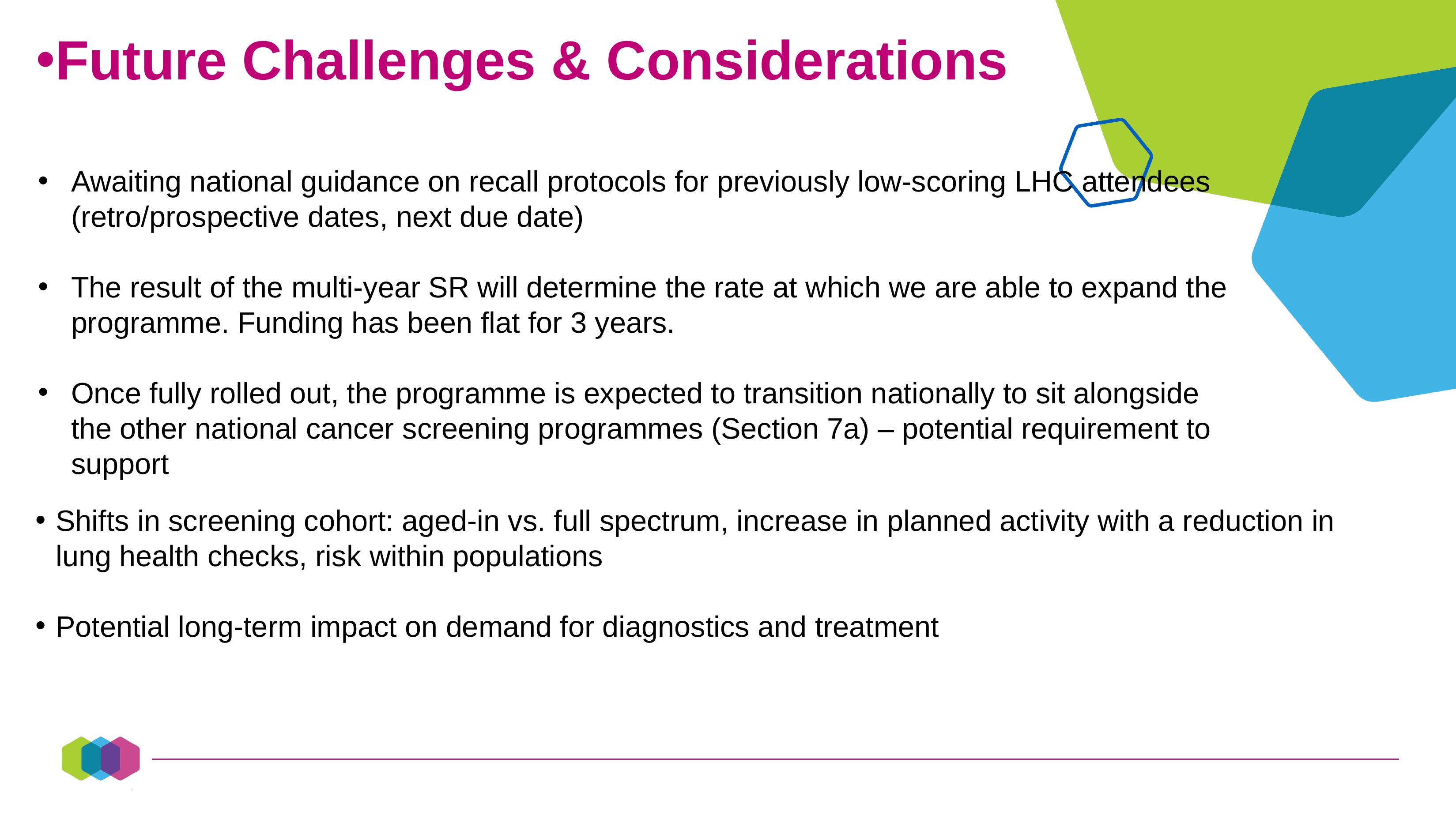

Future Challenges & Considerations
Awaiting national guidance on recall protocols for previously low-scoring LHC attendees (retro/prospective dates, next due date)

The result of the multi-year SR will determine the rate at which we are able to expand the programme. Funding has been flat for 3 years.

Once fully rolled out, the programme is expected to transition nationally to sit alongside the other national cancer screening programmes (Section 7a) – potential requirement to support

Shifts in screening cohort: aged-in vs. full spectrum, increase in planned activity with a reduction in lung health checks, risk within populations

Potential long-term impact on demand for diagnostics and treatment